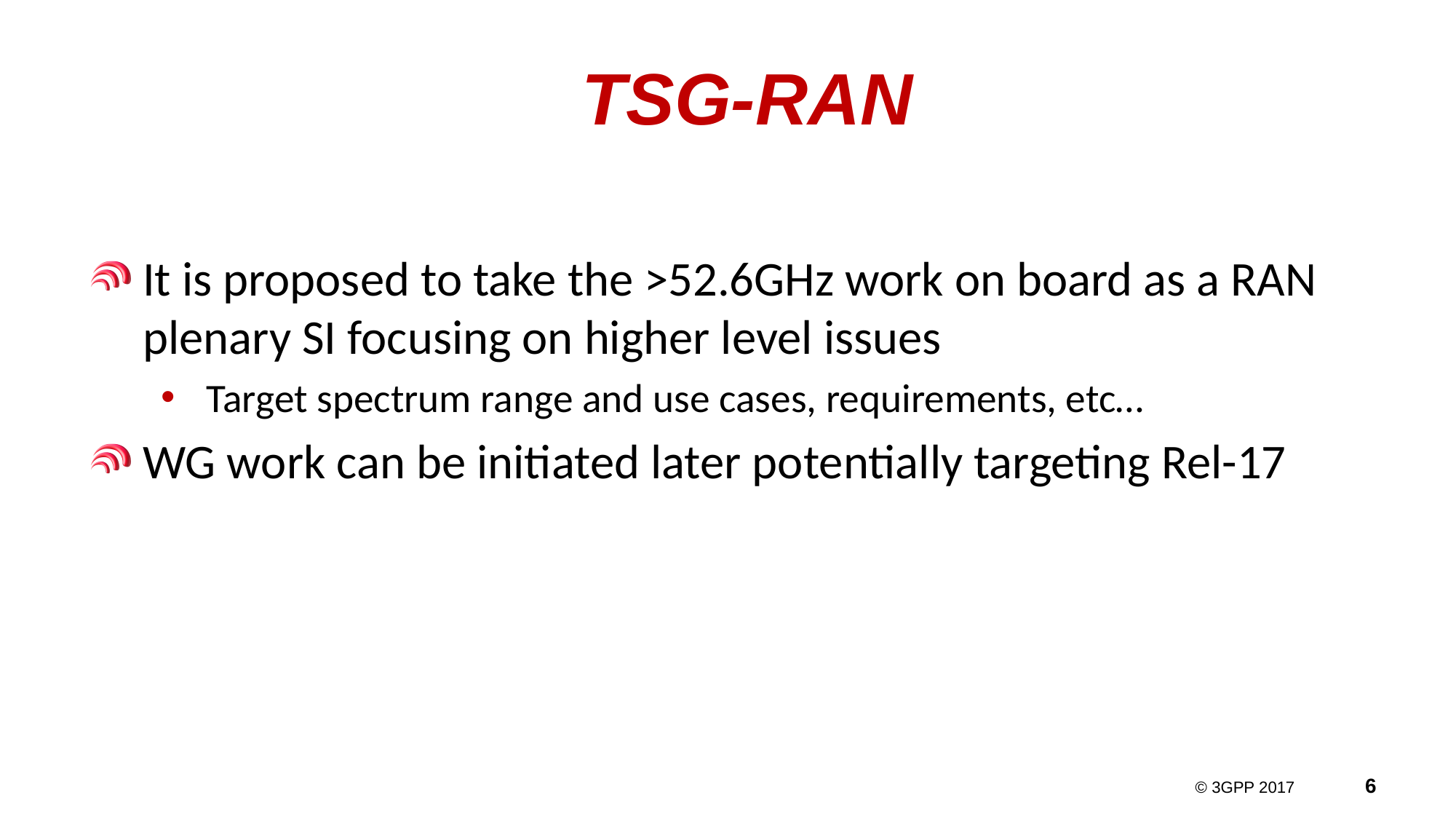

# TSG-RAN

It is proposed to take the >52.6GHz work on board as a RAN plenary SI focusing on higher level issues
Target spectrum range and use cases, requirements, etc…
WG work can be initiated later potentially targeting Rel-17